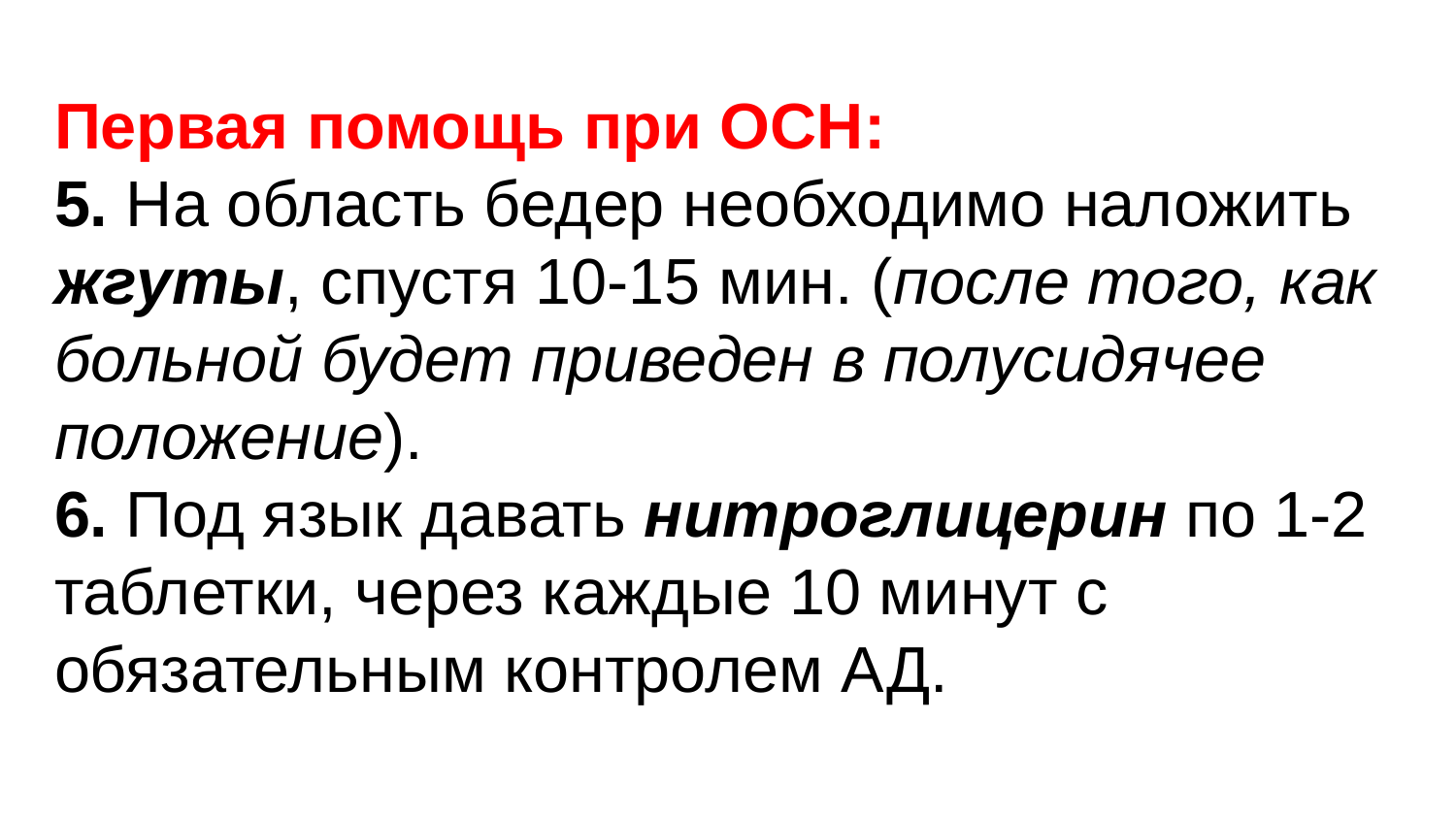

Первая помощь при ОСН:
5. На область бедер необходимо наложить жгуты, спустя 10-15 мин. (после того, как больной будет приведен в полусидячее положение).
6. Под язык давать нитроглицерин по 1-2 таблетки, через каждые 10 минут с обязательным контролем АД.